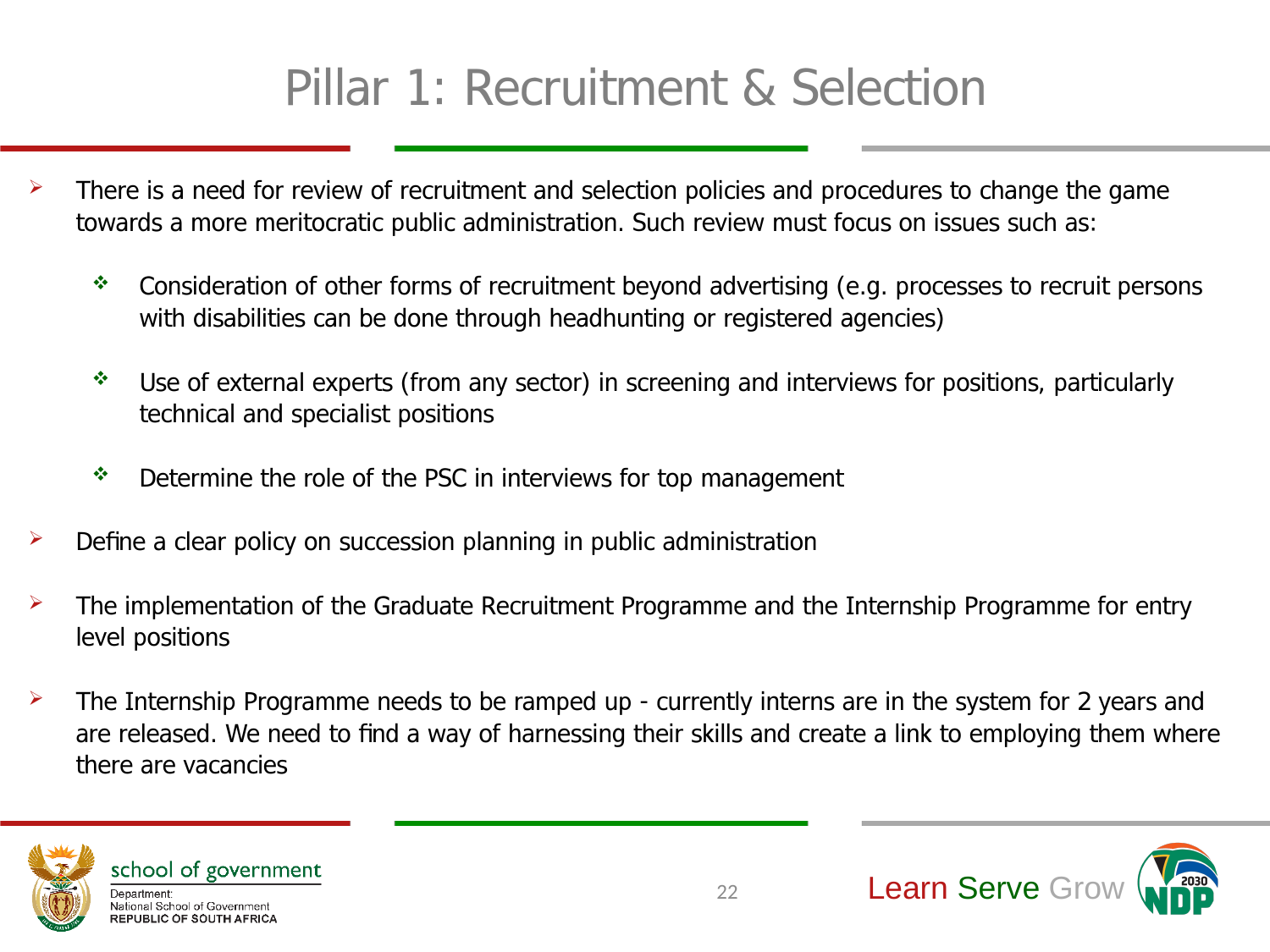

# Pillar 1: Recruitment & Selection
There is a need for review of recruitment and selection policies and procedures to change the game towards a more meritocratic public administration. Such review must focus on issues such as:

Consideration of other forms of recruitment beyond advertising (e.g. processes to recruit persons with disabilities can be done through headhunting or registered agencies)

Use of external experts (from any sector) in screening and interviews for positions, particularly technical and specialist positions

Determine the role of the PSC in interviews for top management

Define a clear policy on succession planning in public administration

The implementation of the Graduate Recruitment Programme and the Internship Programme for entry level positions

The Internship Programme needs to be ramped up - currently interns are in the system for 2 years and are released. We need to find a way of harnessing their skills and create a link to employing them where there are vacancies

22